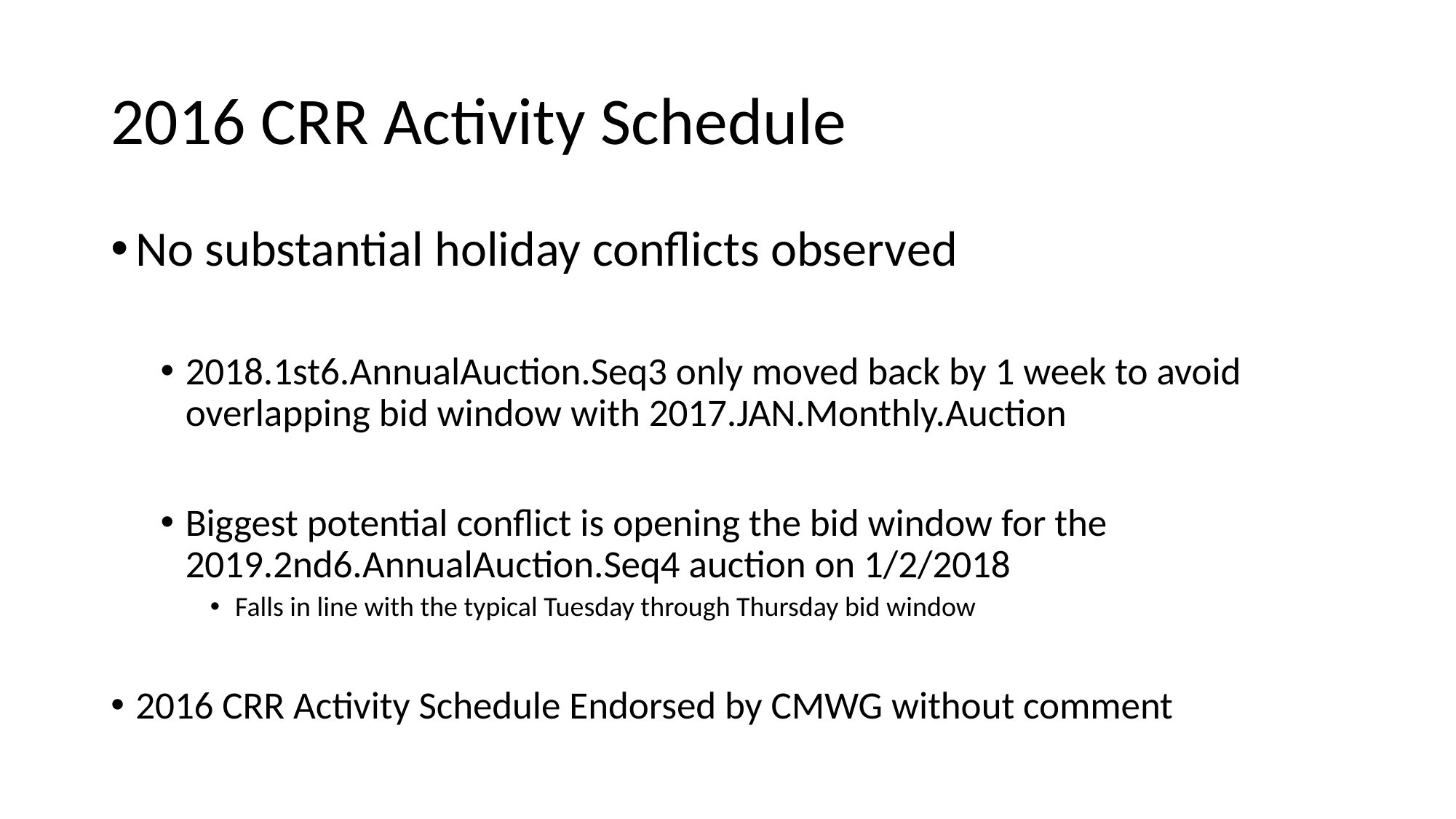

# 2016 CRR Activity Schedule
No substantial holiday conflicts observed

2018.1st6.AnnualAuction.Seq3 only moved back by 1 week to avoid overlapping bid window with 2017.JAN.Monthly.Auction

Biggest potential conflict is opening the bid window for the 2019.2nd6.AnnualAuction.Seq4 auction on 1/2/2018
Falls in line with the typical Tuesday through Thursday bid window

2016 CRR Activity Schedule Endorsed by CMWG without comment